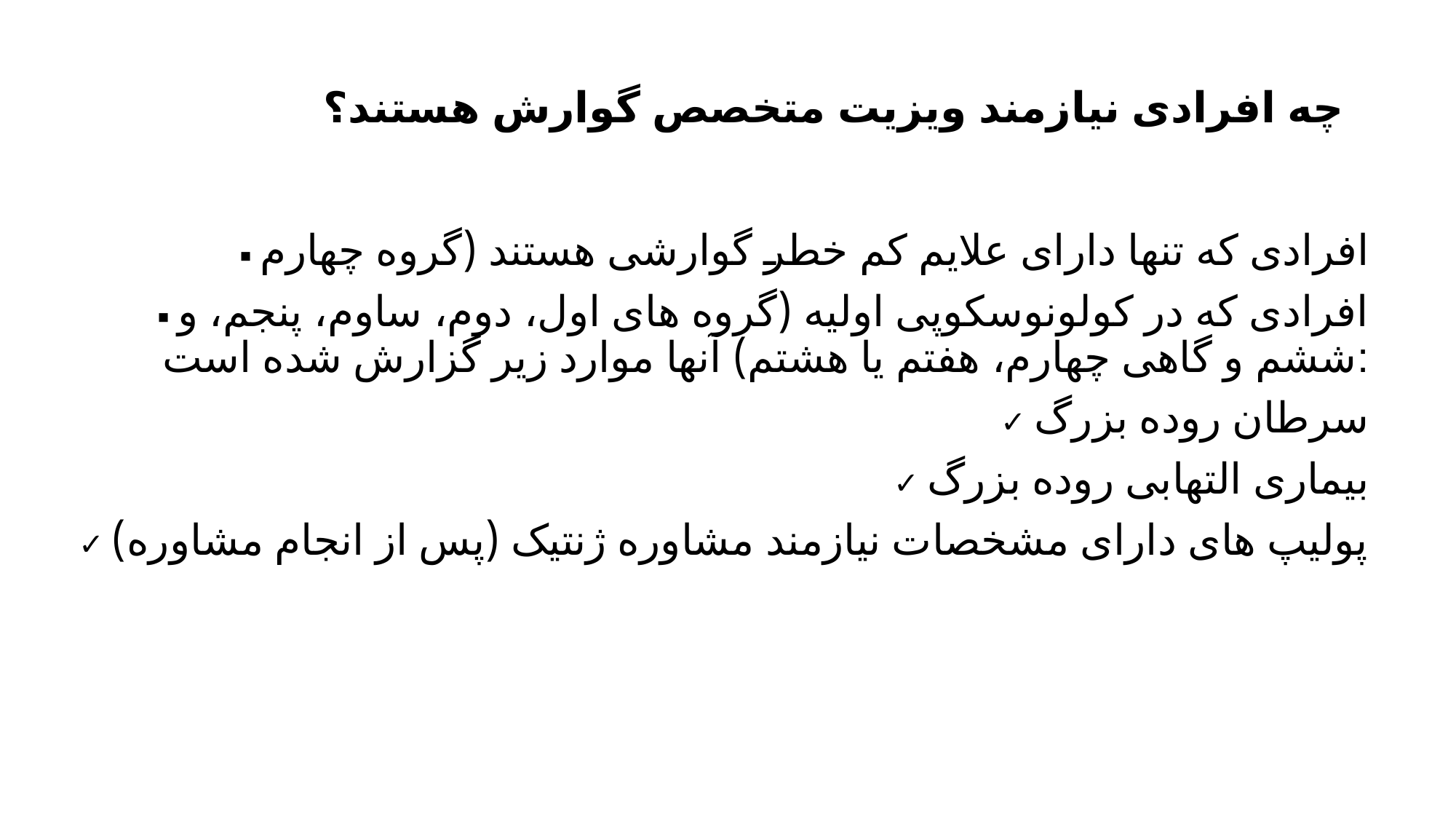

# چه افرادی نیازمند ویزیت متخصص گوارش هستند؟
▪ افرادی که تنها دارای علایم کم خطر گوارشی هستند (گروه چهارم
▪ افرادی که در کولونوسکوپی اولیه (گروه های اول، دوم، ساوم، پنجم، و ششم و گاهی چهارم، هفتم یا هشتم) آنها موارد زیر گزارش شده است:
✓ سرطان روده بزرگ
✓ بیماری التهابی روده بزرگ
✓ پولیپ های دارای مشخصات نیازمند مشاوره ژنتیک (پس از انجام مشاوره)